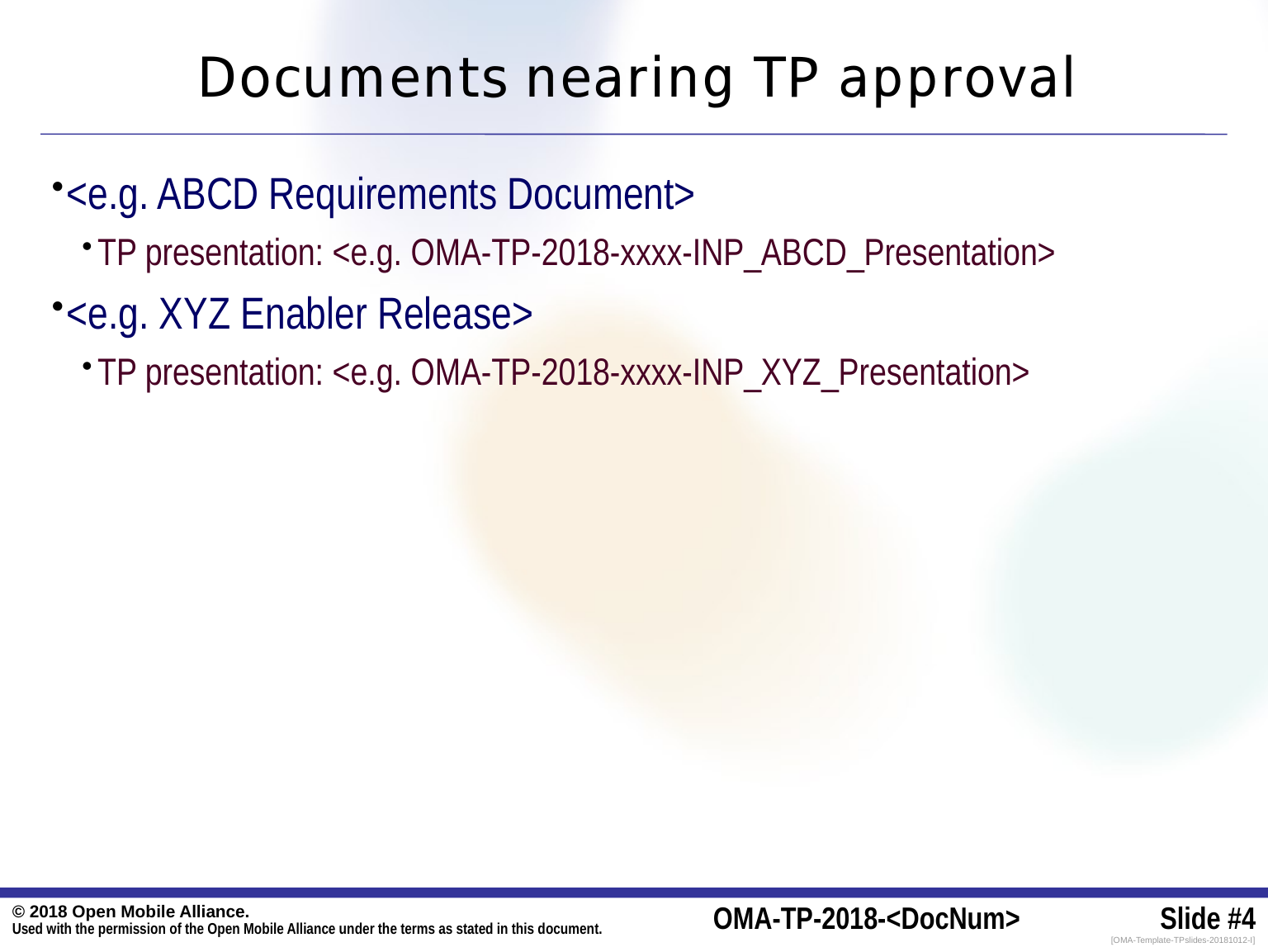

# Documents nearing TP approval
<e.g. ABCD Requirements Document>
TP presentation: <e.g. OMA-TP-2018-xxxx-INP_ABCD_Presentation>
<e.g. XYZ Enabler Release>
TP presentation: <e.g. OMA-TP-2018-xxxx-INP_XYZ_Presentation>